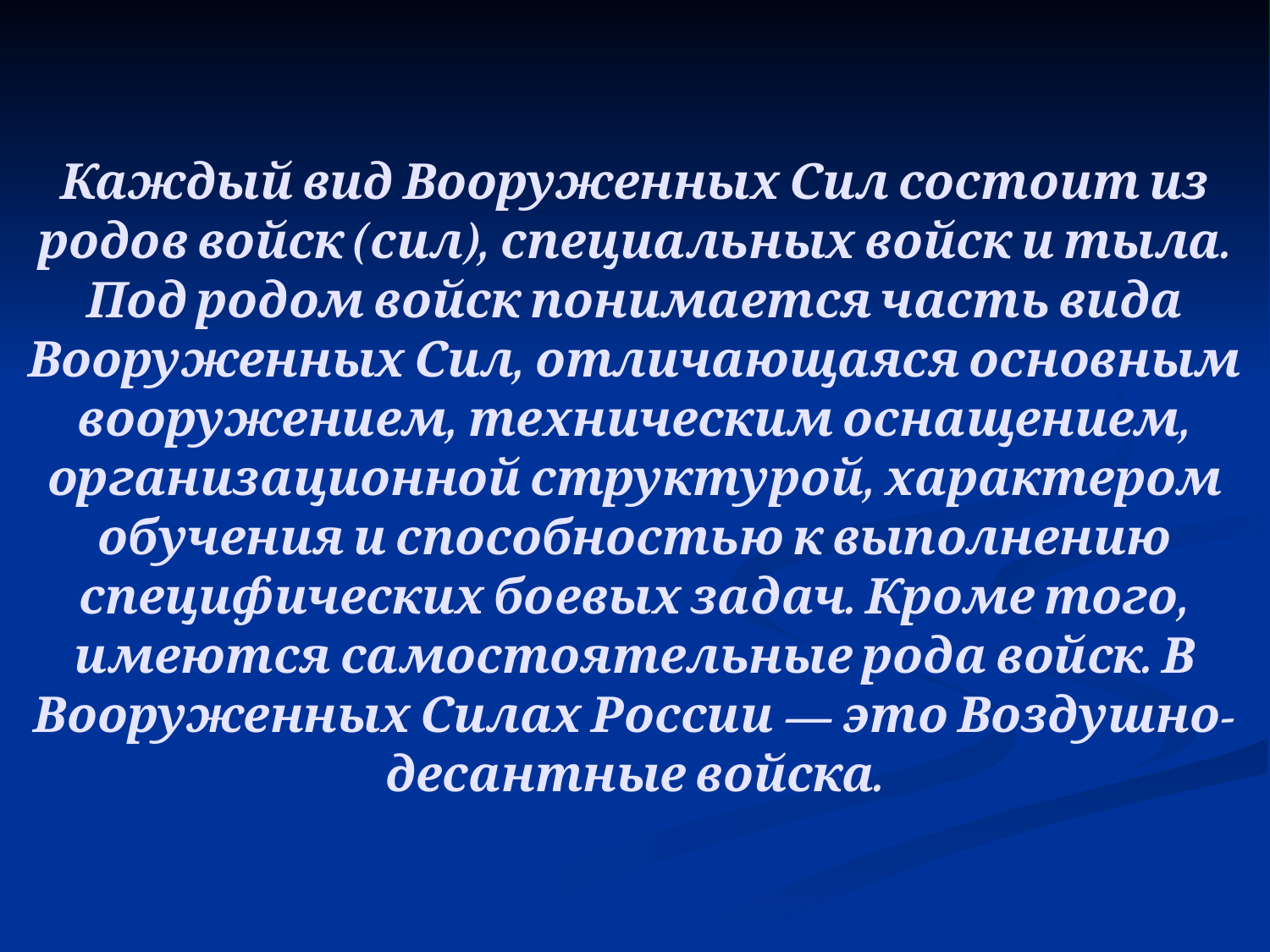

# Каждый вид Вооруженных Сил состоит из родов войск (сил), специальных войск и тыла. Под родом войск понимается часть вида Вооруженных Сил, отличающаяся основным вооружением, техническим оснащением, организационной структурой, характером обучения и способностью к выполнению специфических боевых задач. Кроме того, имеются самостоятельные рода войск. В Вооруженных Силах России — это Воздушно-десантные войска.